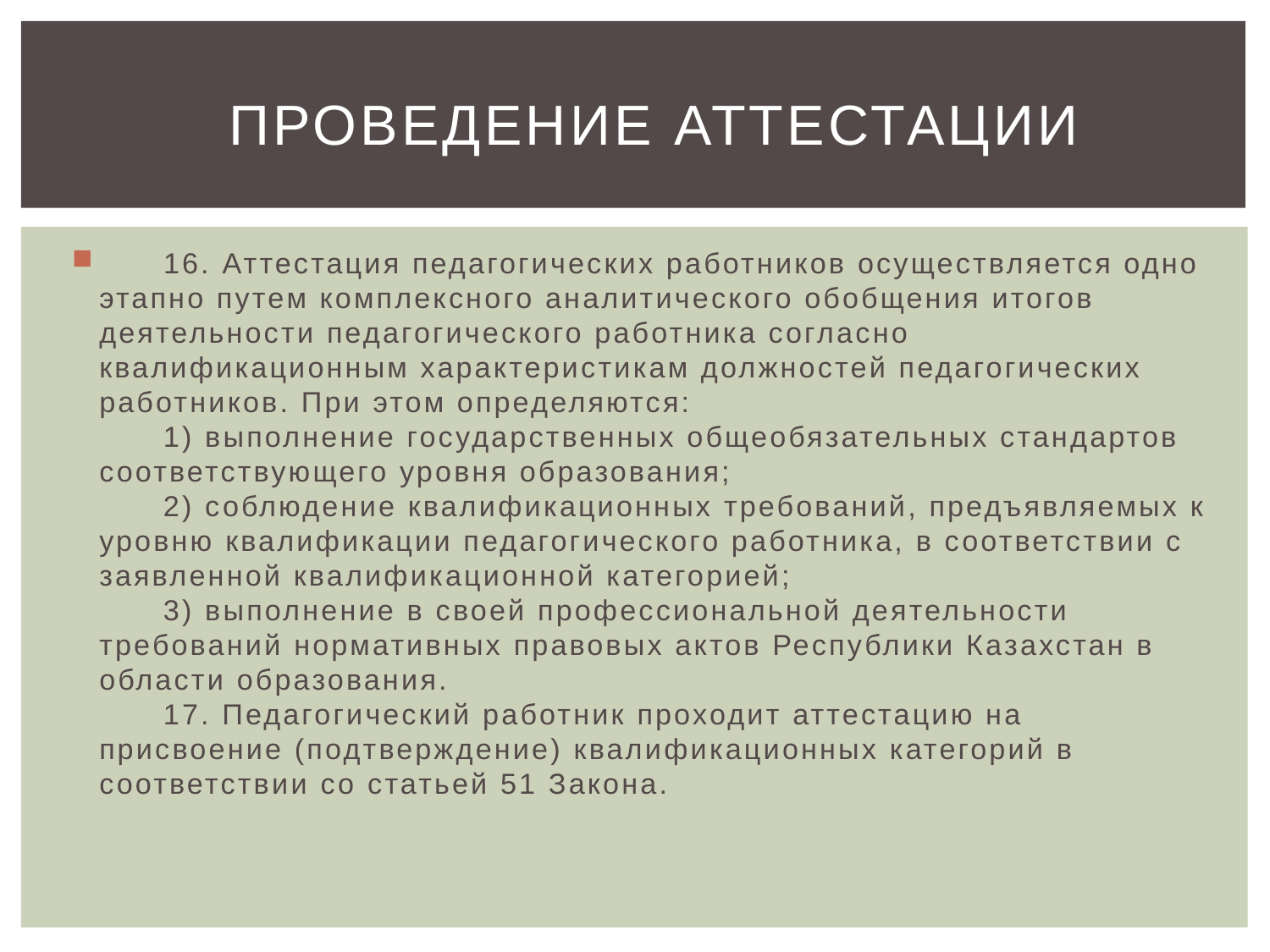

# Проведение аттестации
      16. Аттестация педагогических работников осуществляется одно этапно путем комплексного аналитического обобщения итогов деятельности педагогического работника согласно квалификационным характеристикам должностей педагогических работников. При этом определяются:
      1) выполнение государственных общеобязательных стандартов соответствующего уровня образования;
      2) соблюдение квалификационных требований, предъявляемых к уровню квалификации педагогического работника, в соответствии с заявленной квалификационной категорией;
      3) выполнение в своей профессиональной деятельности требований нормативных правовых актов Республики Казахстан в области образования.
      17. Педагогический работник проходит аттестацию на присвоение (подтверждение) квалификационных категорий в соответствии со статьей 51 Закона.